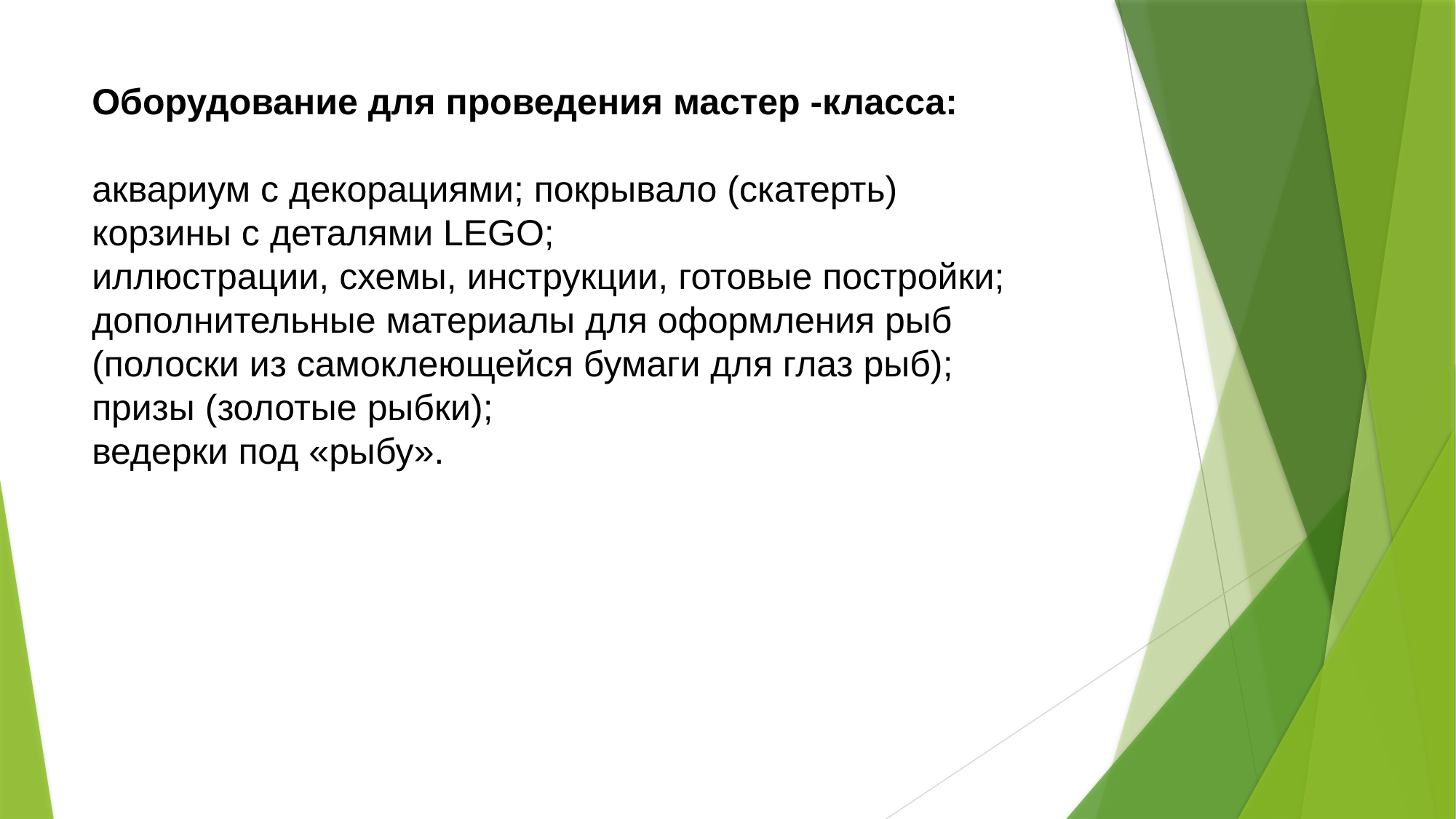

# Оборудование для проведения мастер -класса: аквариум с декорациями; покрывало (скатерть) корзины с деталями LEGO; иллюстрации, схемы, инструкции, готовые постройки; дополнительные материалы для оформления рыб (полоски из самоклеющейся бумаги для глаз рыб); призы (золотые рыбки); ведерки под «рыбу».